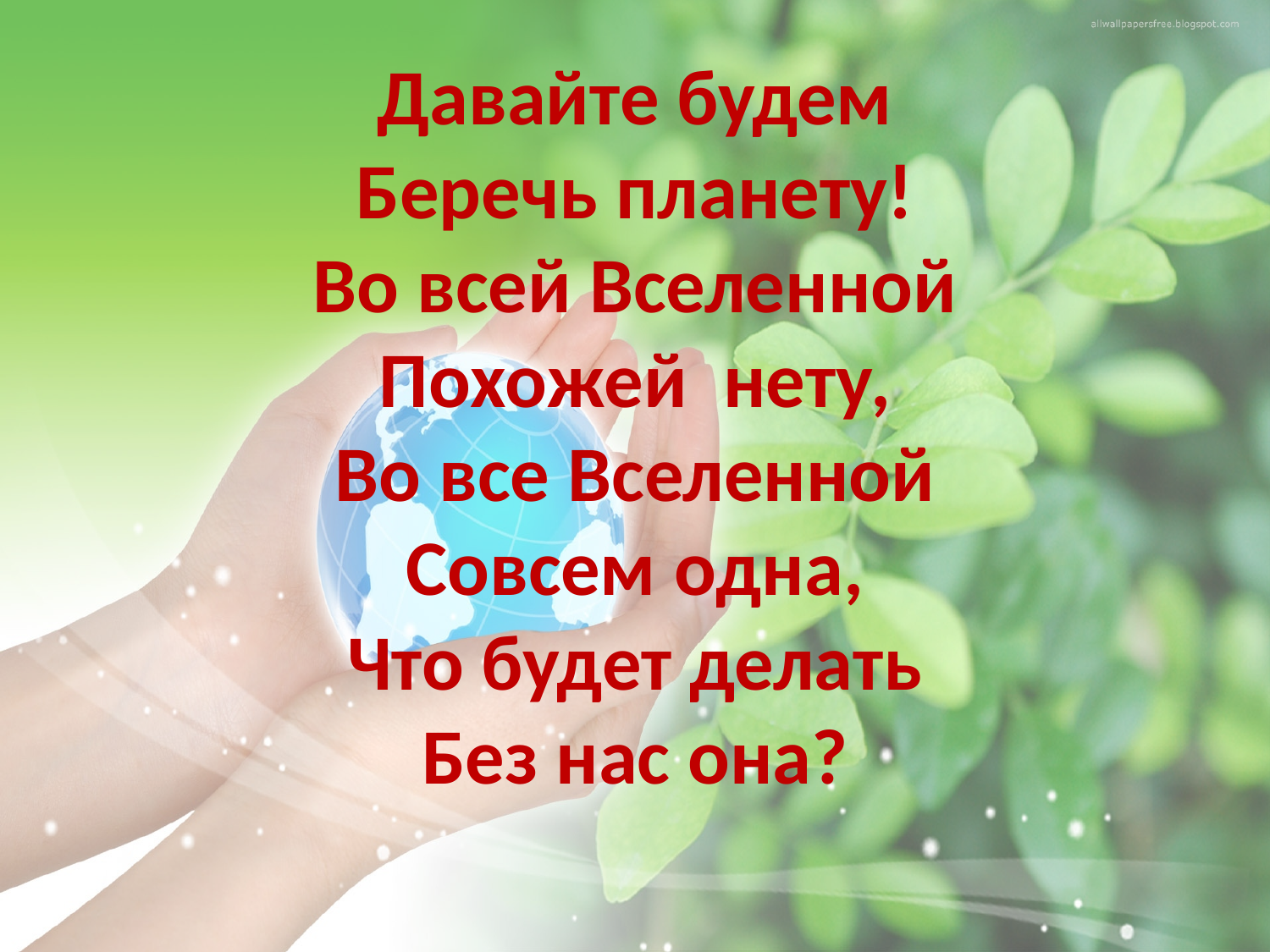

# Давайте будем Беречь планету! Во всей Вселенной Похожей  нету, Во все Вселенной Совсем одна, Что будет делать Без нас она?